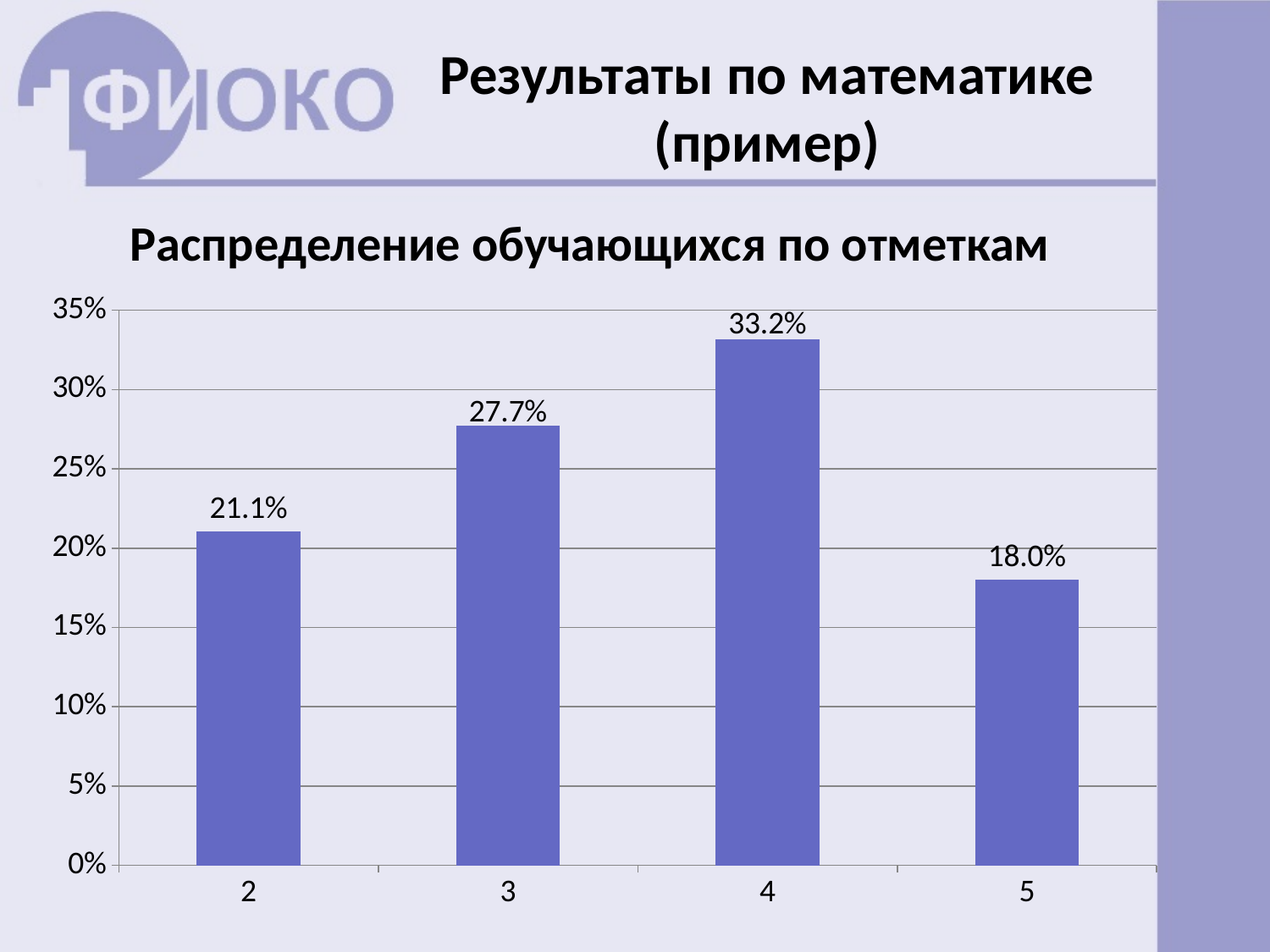

Результаты по математике (пример)
# Распределение обучающихся по отметкам

### Chart

| Category |  |
|---|---|
| 2.0 | 0.210653753026634 |
| 3.0 | 0.277239709443099 |
| 4.0 | 0.331719128329298 |
| 5.0 | 0.180387409200969 |